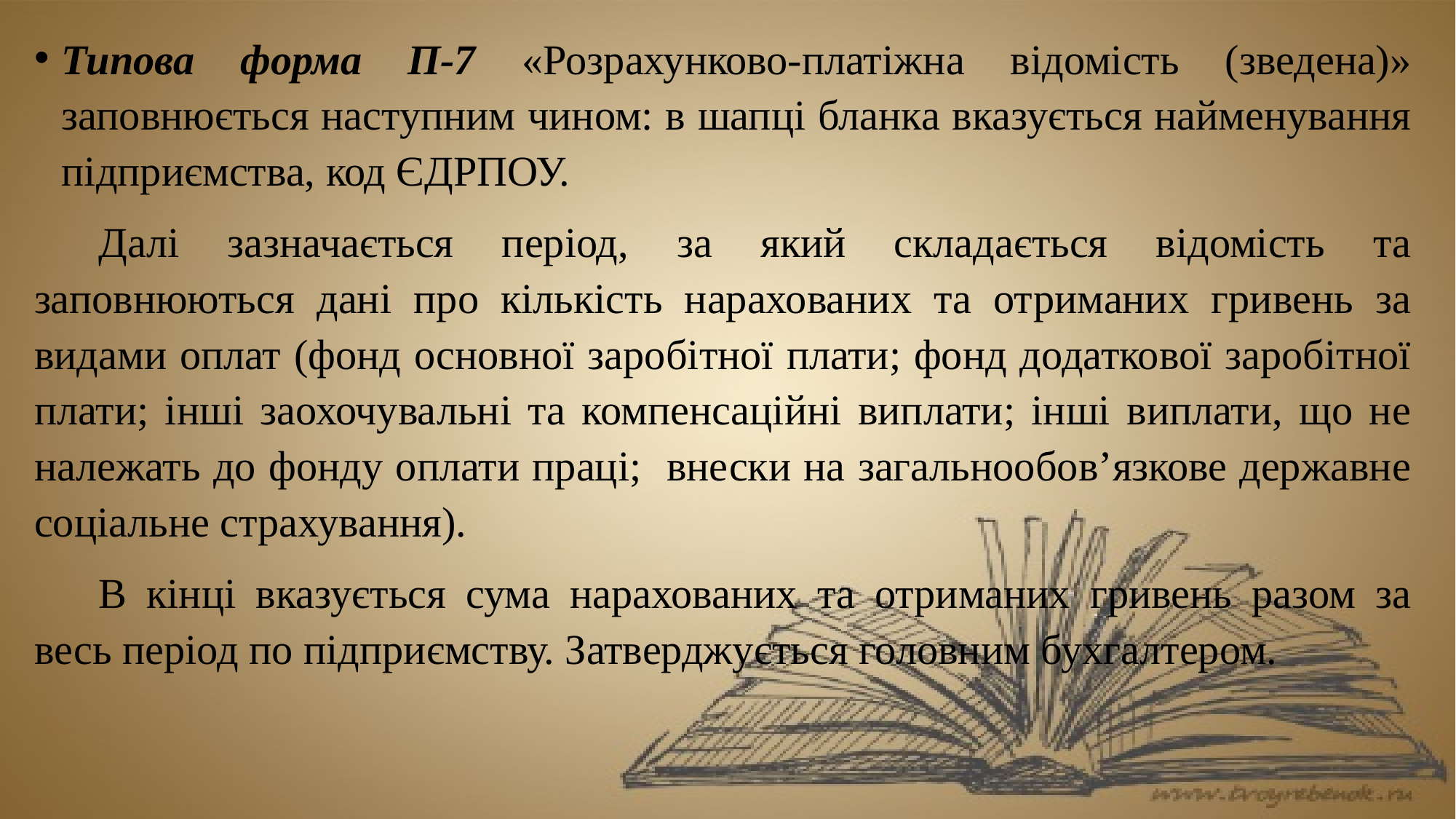

Типова форма П-7 «Розрахунково-платіжна відомість (зведена)» заповнюється наступним чином: в шапці бланка вказується найменування підприємства, код ЄДРПОУ.
Далі зазначається період, за який складається відомість та заповнюються дані про кількість нарахованих та отриманих гривень за видами оплат (фонд основної заробітної плати; фонд додаткової заробітної плати; інші заохочувальні та компенсаційні виплати; інші виплати, що не належать до фонду оплати праці;  внески на загальнообов’язкове державне соціальне страхування).
В кінці вказується сума нарахованих та отриманих гривень разом за весь період по підприємству. Затверджується головним бухгалтером.